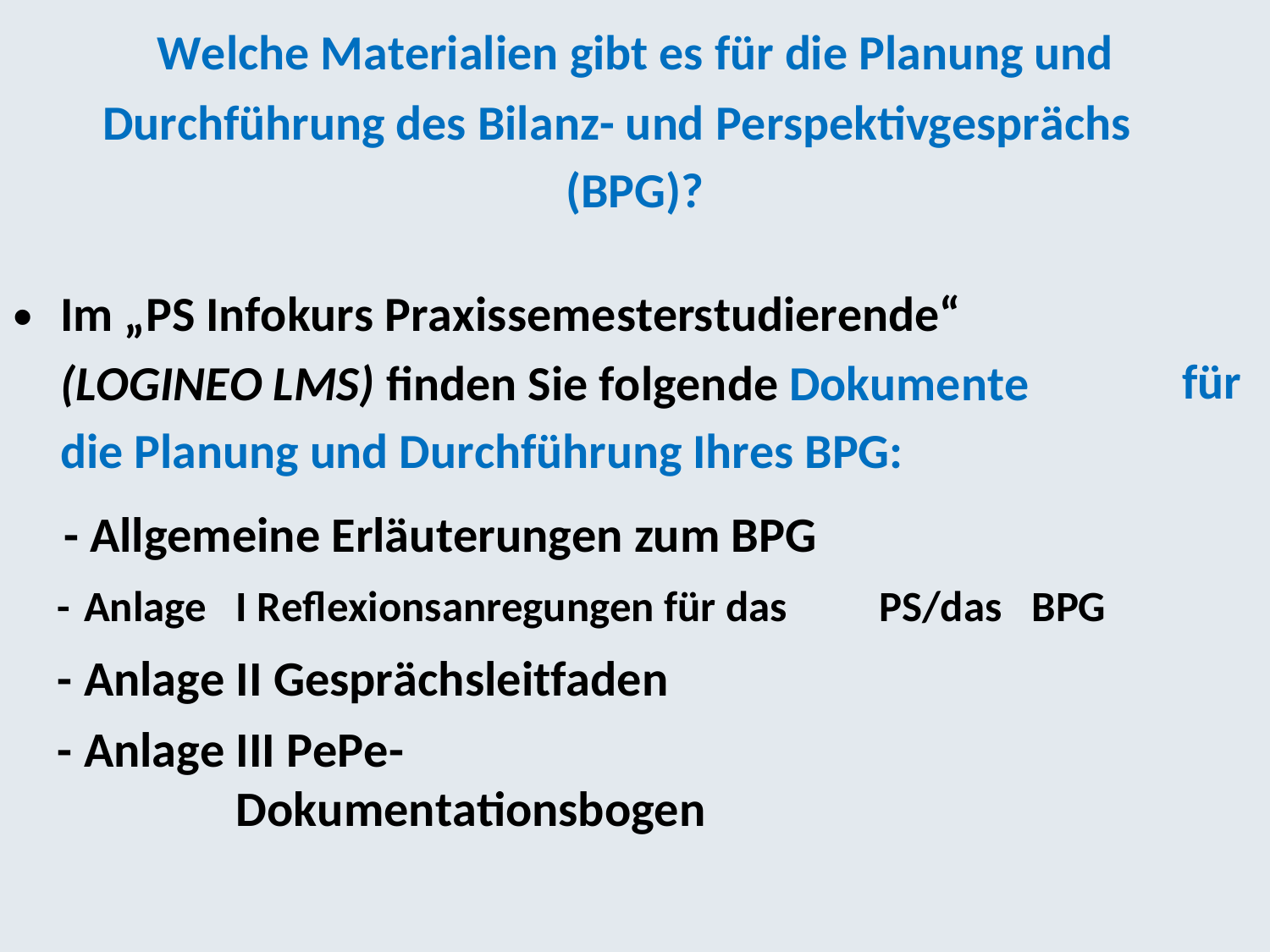

Welche Materialien gibt es für die Planung und
Durchführung des Bilanz- und Perspektivgesprächs
(BPG)?
•
Im „PS Infokurs Praxissemesterstudierende“
(LOGINEO LMS) finden Sie folgende Dokumente
die Planung und Durchführung Ihres BPG:
- Allgemeine Erläuterungen zum BPG
für
-
-
-
Anlage
Anlage
Anlage
I Reflexionsanregungen für das
II Gesprächsleitfaden
III PePe-Dokumentationsbogen
PS/das
BPG